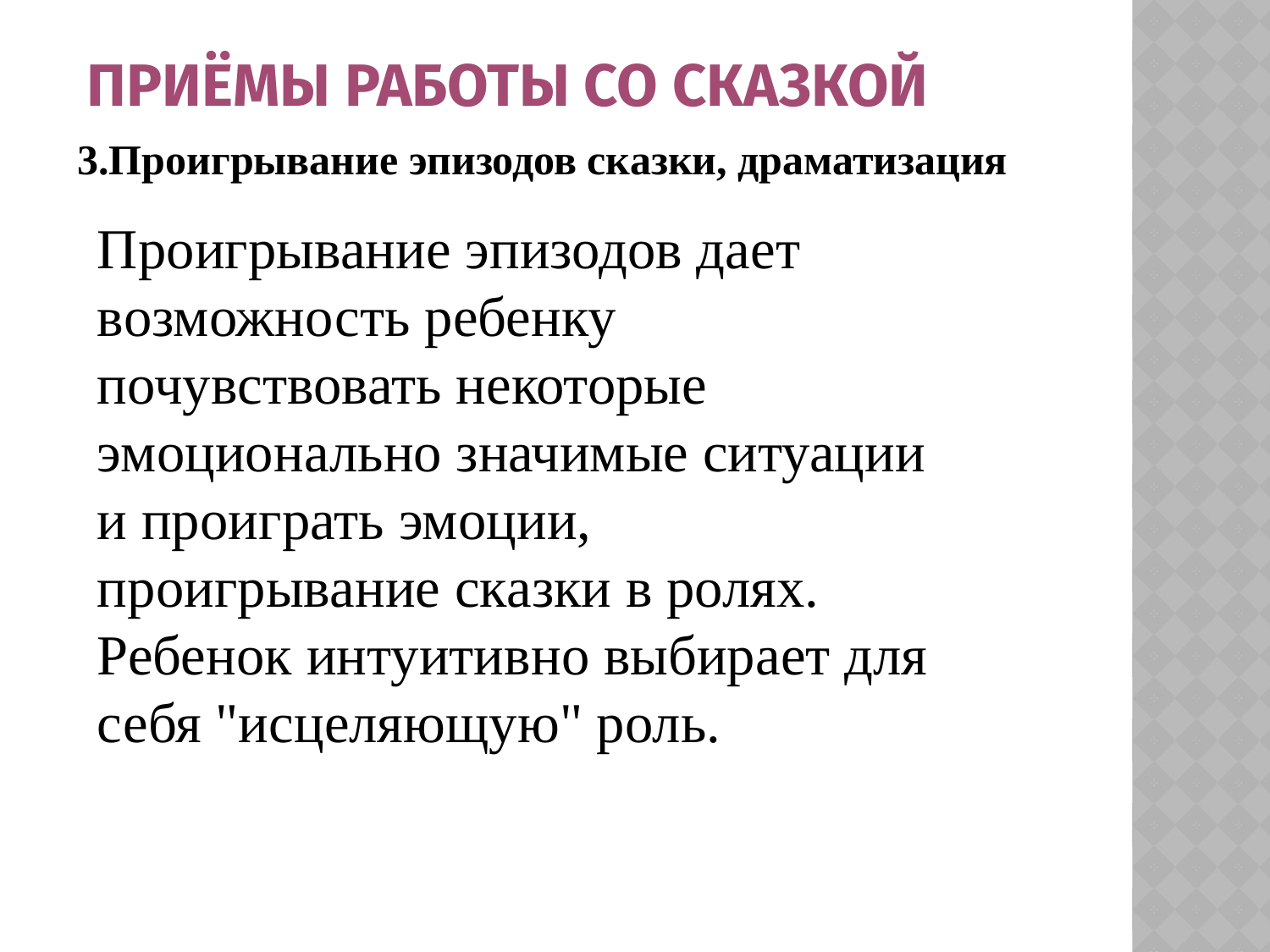

# Приёмы работы со сказкой
3.Проигрывание эпизодов сказки, драматизация
Проигрывание эпизодов дает возможность ребенку почувствовать некоторые эмоционально значимые ситуации и проиграть эмоции, проигрывание сказки в ролях. Ребенок интуитивно выбирает для себя "исцеляющую" роль.